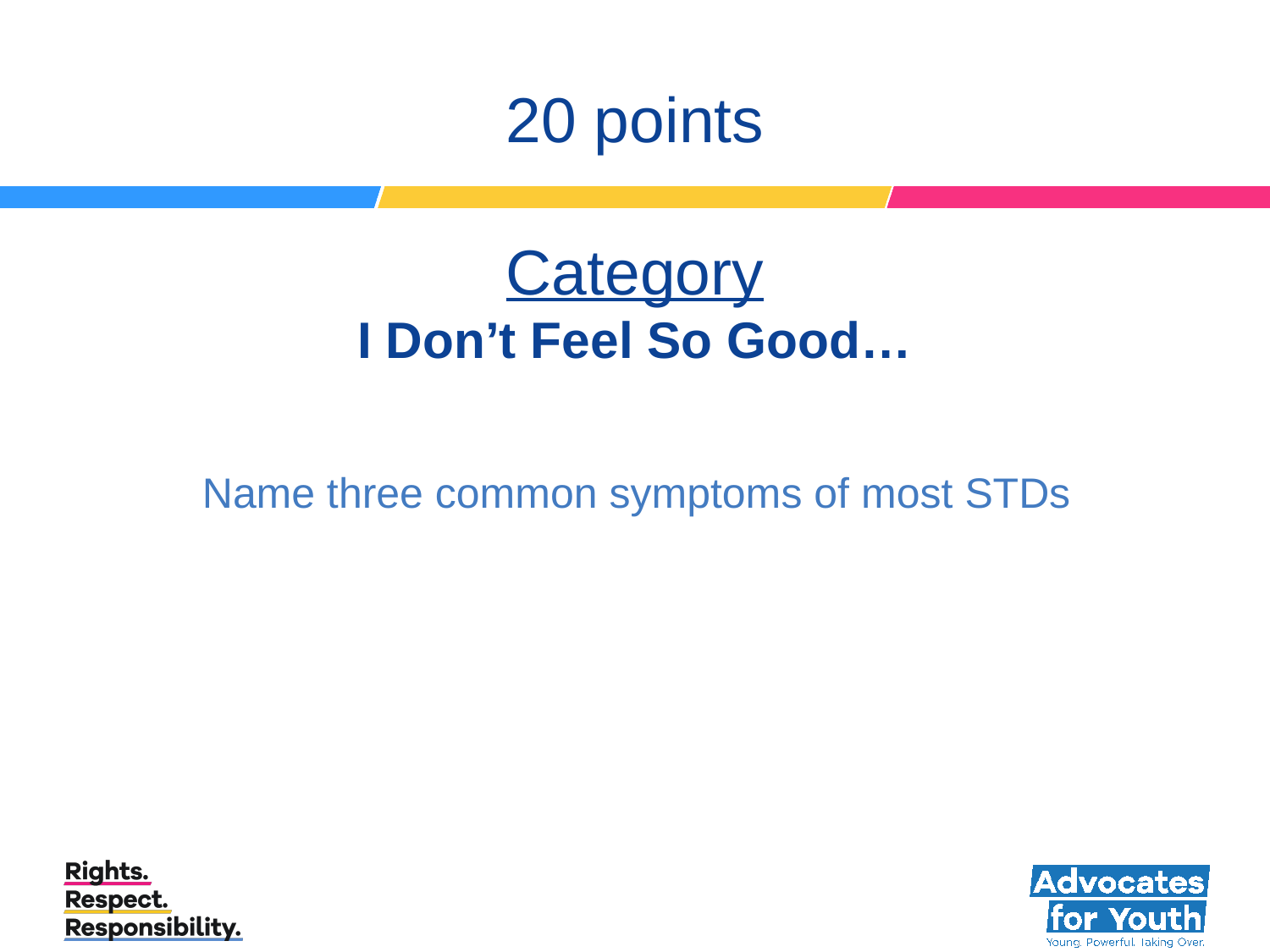

# 20 points Category I Don’t Feel So Good…
Name three common symptoms of most STDs